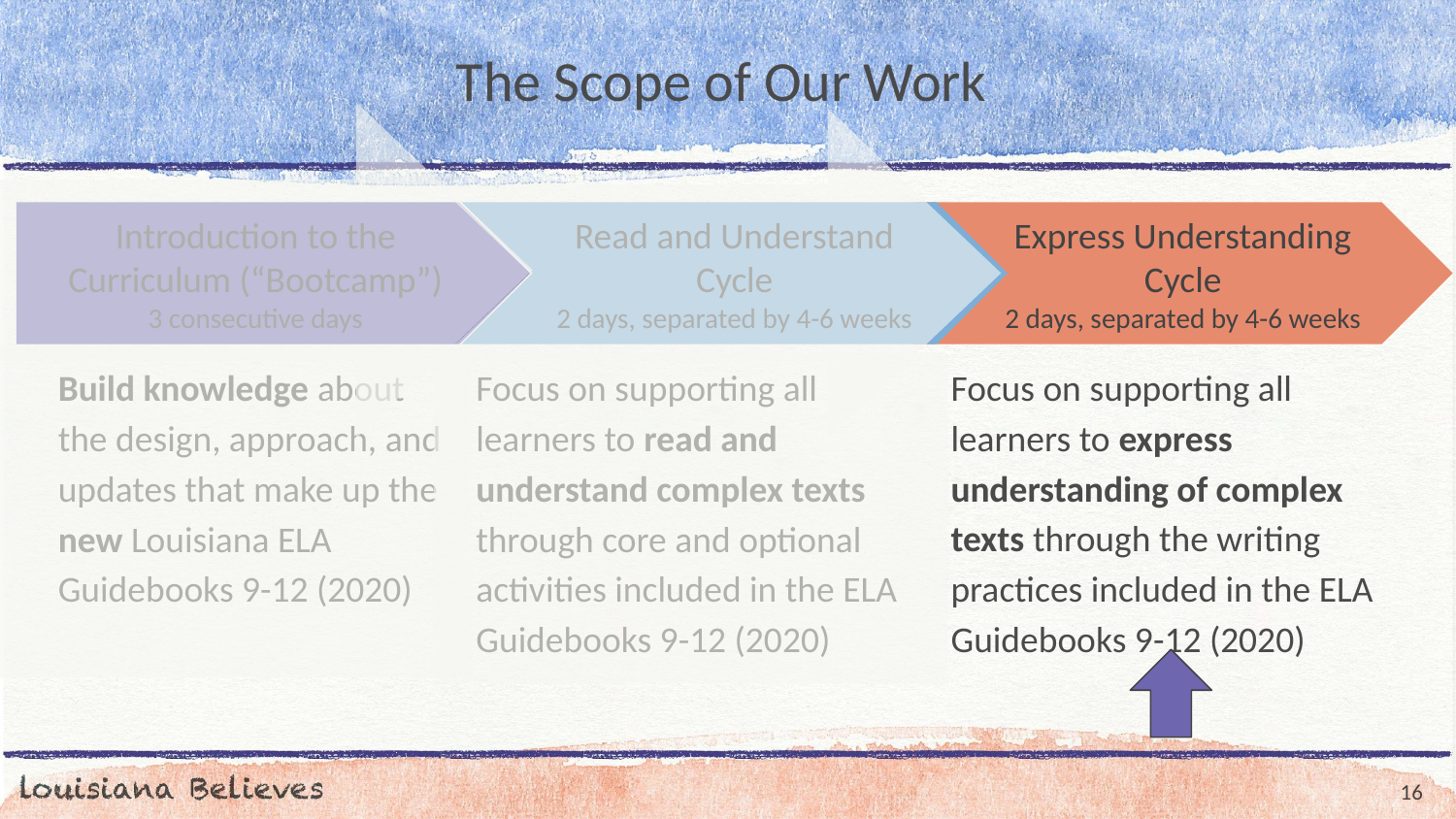

# The Scope of Our Work

Read and Understand Cycle
2 days, separated by 4-6 weeks
Focus on supporting all learners to read and understand complex texts through core and optional activities included in the ELA Guidebooks 9-12 (2020)
Introduction to the Curriculum (“Bootcamp”)
3 consecutive days
Build knowledge about the design, approach, and updates that make up the new Louisiana ELA Guidebooks 9-12 (2020)

Express Understanding Cycle
2 days, separated by 4-6 weeks
Focus on supporting all learners to express understanding of complex texts through the writing practices included in the ELA Guidebooks 9-12 (2020)